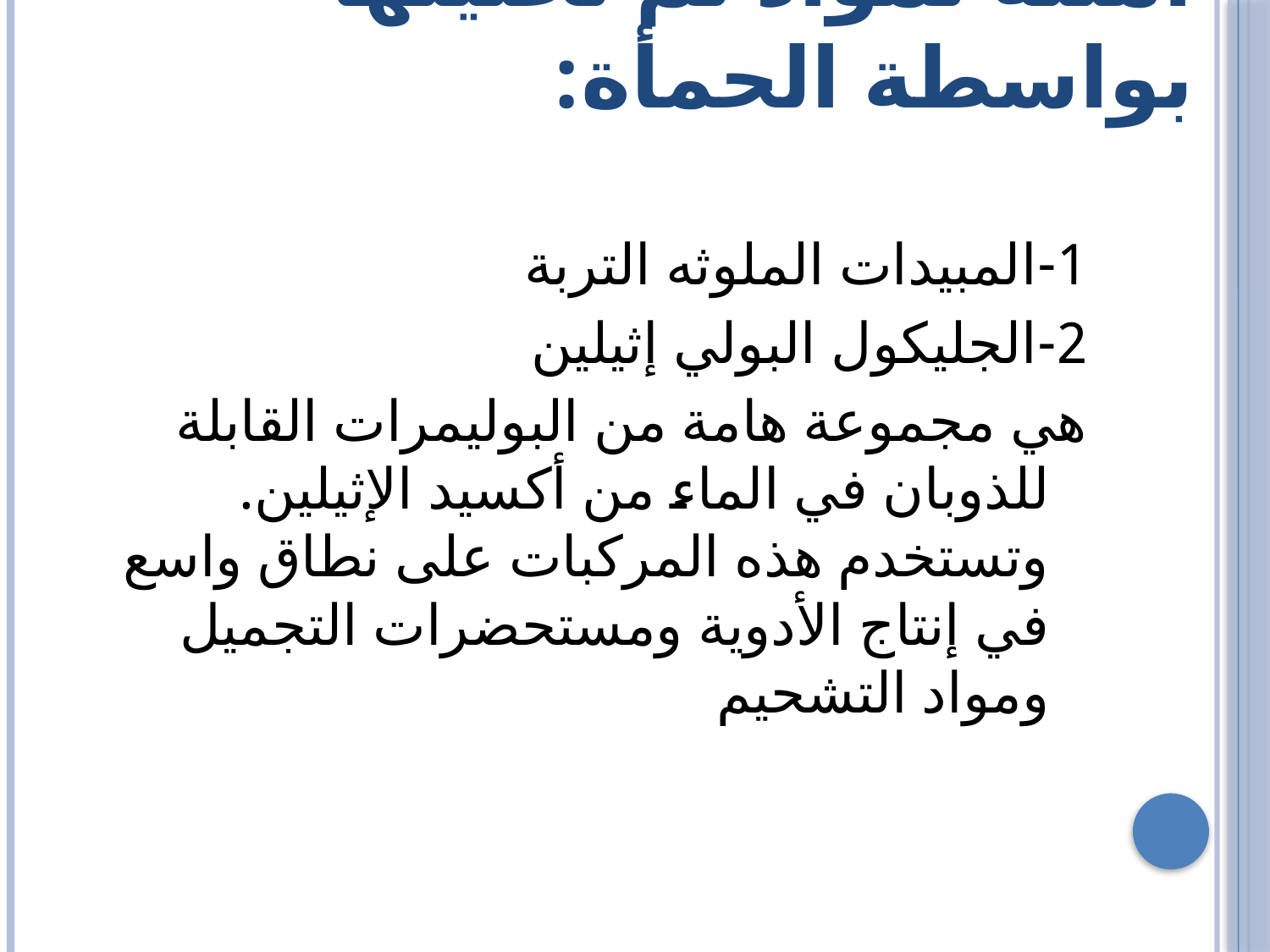

# امثلة لمواد تم تحليلها بواسطة الحمأة:
1-المبيدات الملوثه التربة
2-الجليكول البولي إثيلين
هي مجموعة هامة من البوليمرات القابلة للذوبان في الماء من أكسيد الإثيلين. وتستخدم هذه المركبات على نطاق واسع في إنتاج الأدوية ومستحضرات التجميل ومواد التشحيم